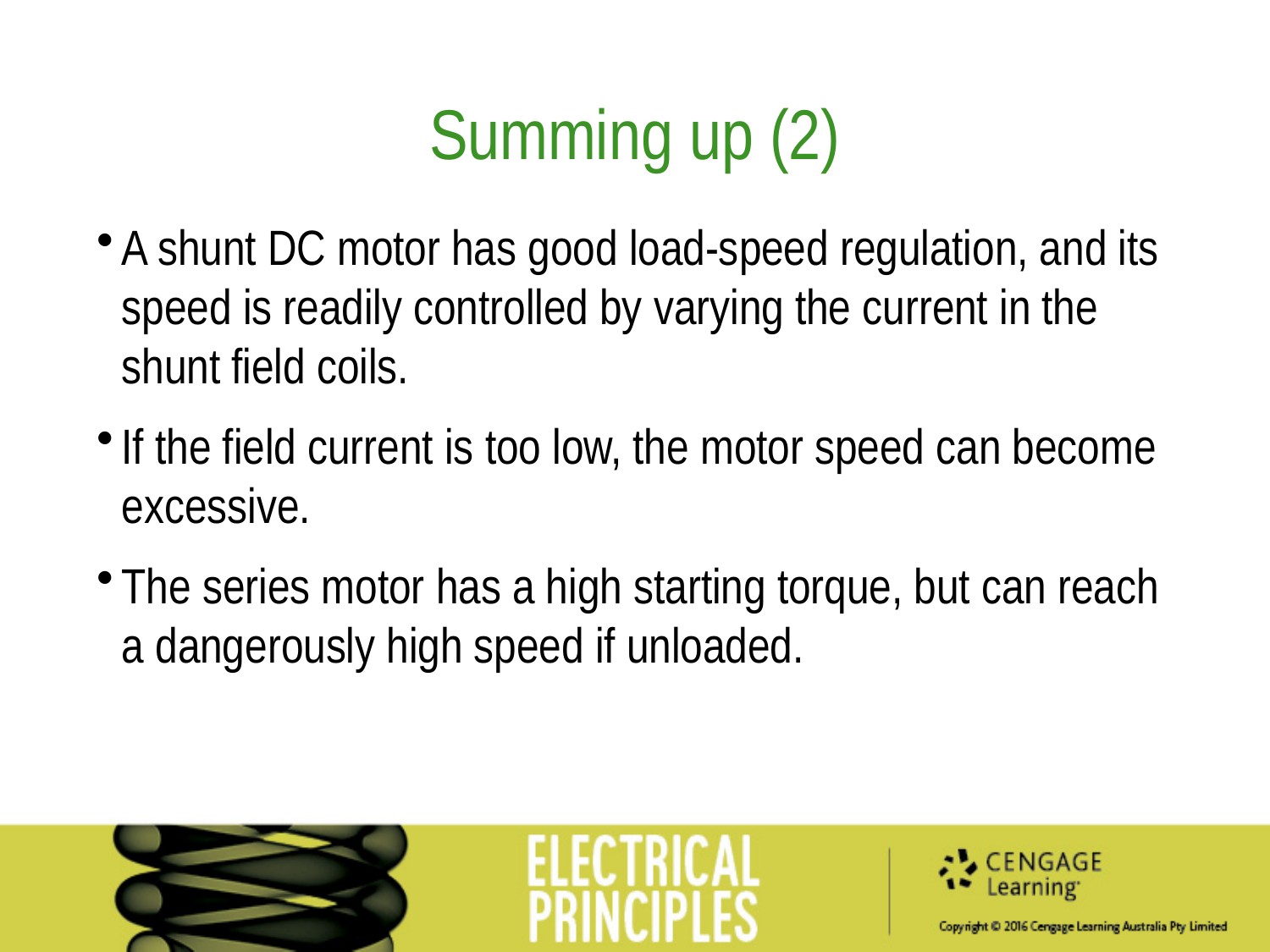

Summing up (2)
A shunt DC motor has good load-speed regulation, and its speed is readily controlled by varying the current in the shunt field coils.
If the field current is too low, the motor speed can become excessive.
The series motor has a high starting torque, but can reach a dangerously high speed if unloaded.